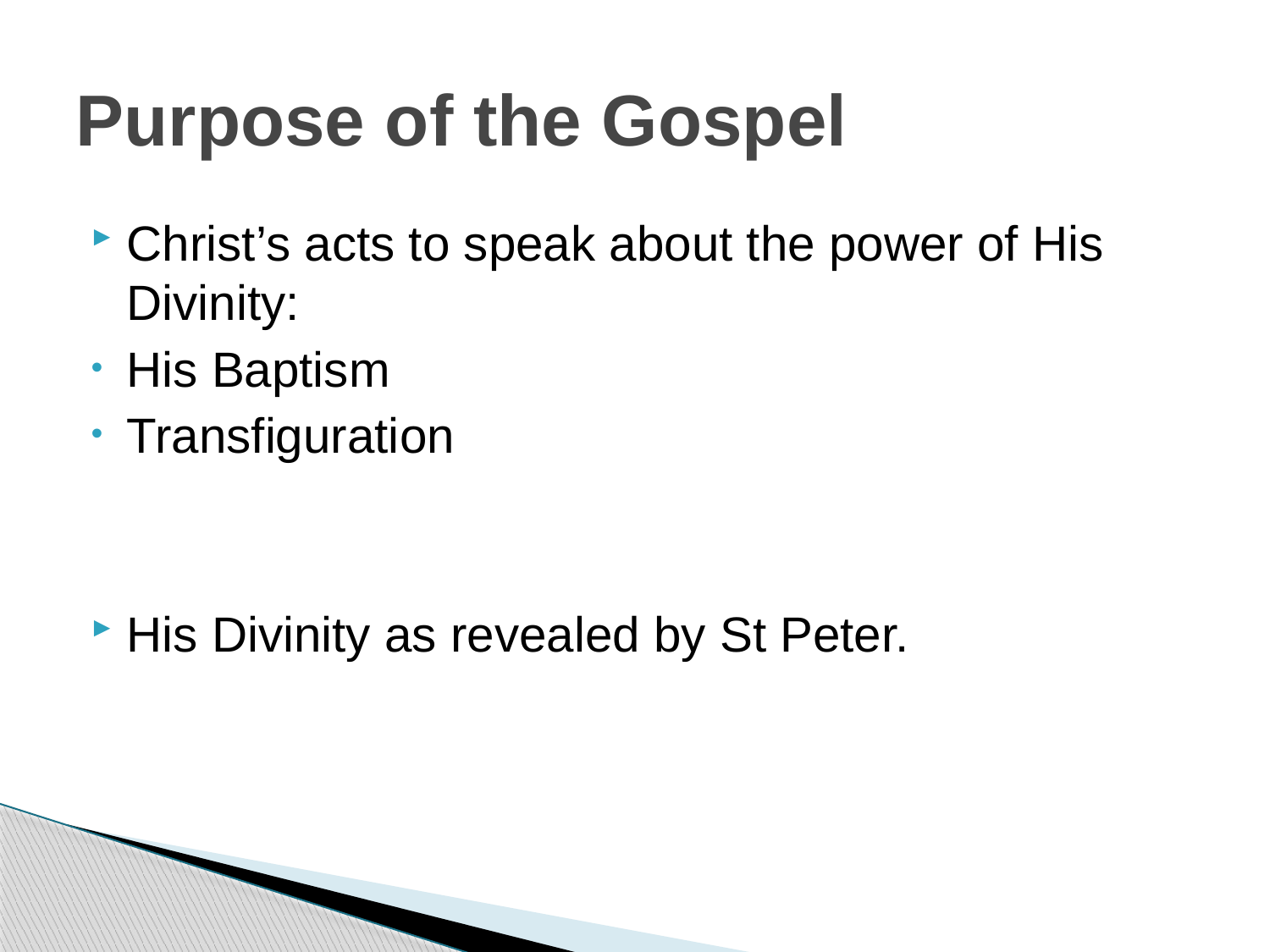

# Purpose of the Gospel
Christ’s acts to speak about the power of His Divinity:
His Baptism
Transfiguration

His Divinity as revealed by St Peter.